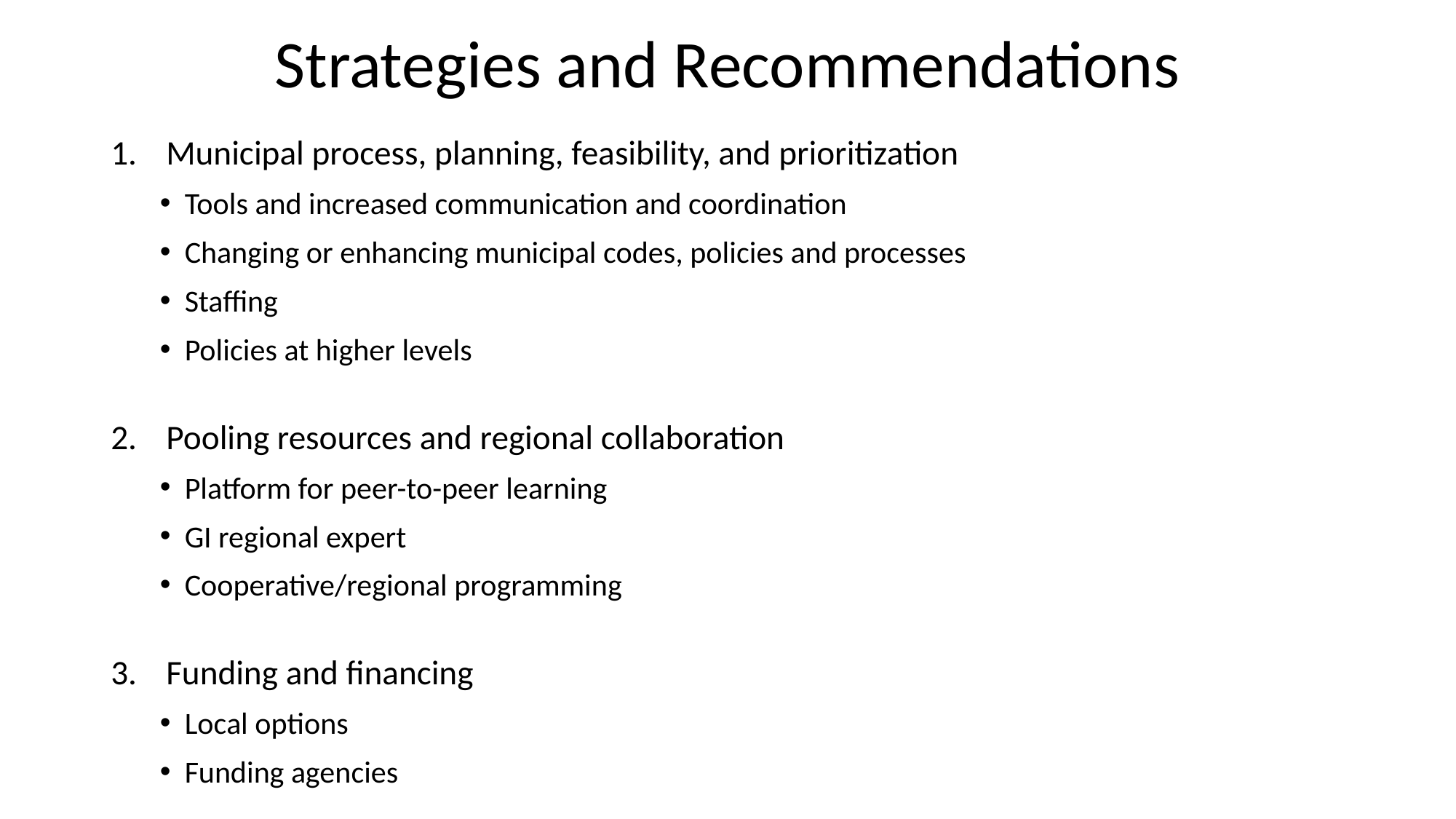

# Strategies and Recommendations
Municipal process, planning, feasibility, and prioritization
Tools and increased communication and coordination
Changing or enhancing municipal codes, policies and processes
Staffing
Policies at higher levels

Pooling resources and regional collaboration
Platform for peer-to-peer learning
GI regional expert
Cooperative/regional programming

Funding and financing
Local options
Funding agencies